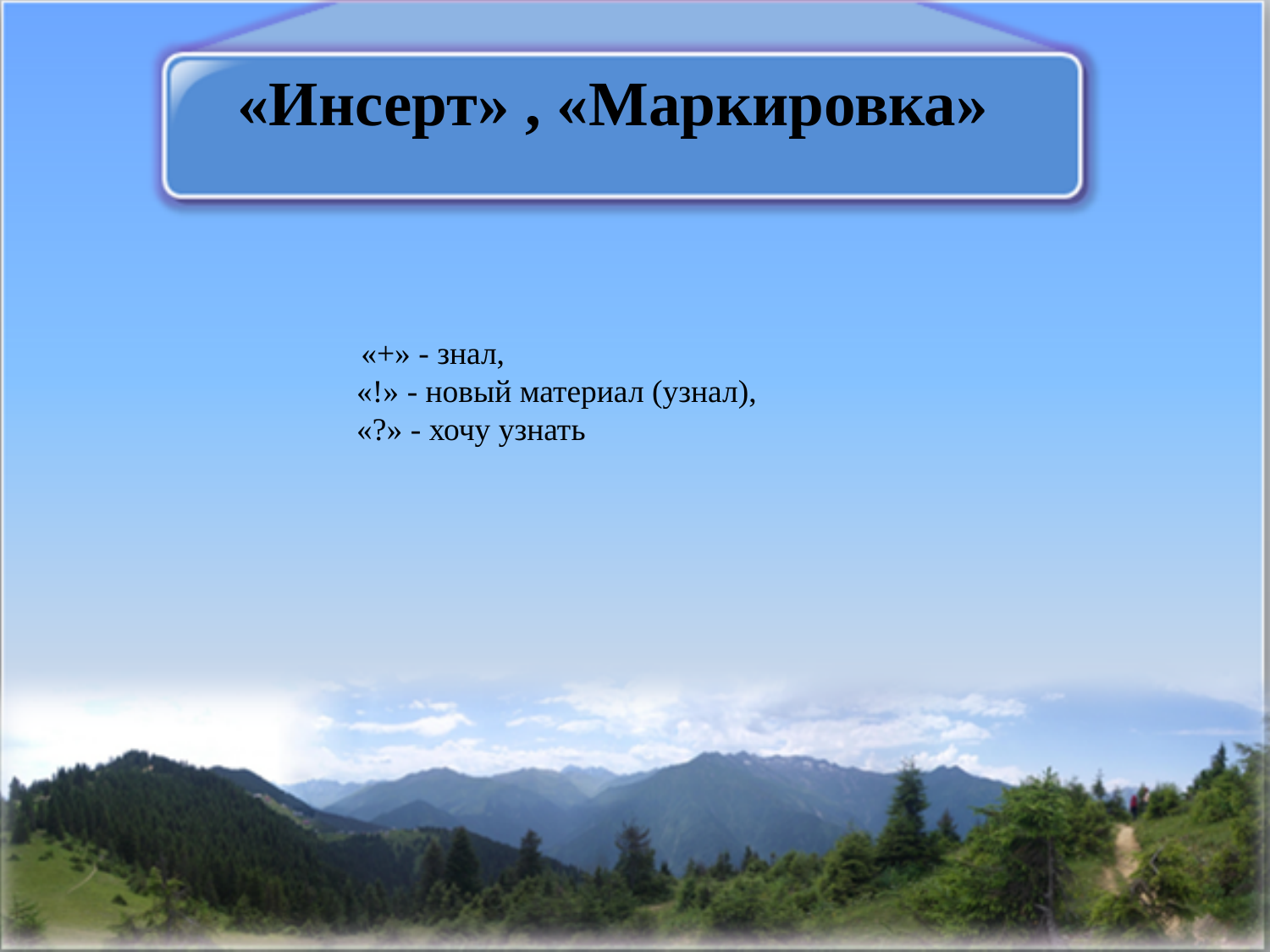

«Инсерт» , «Маркировка»
     «+» - знал,
     «!» - новый материал (узнал),
     «?» - хочу узнать